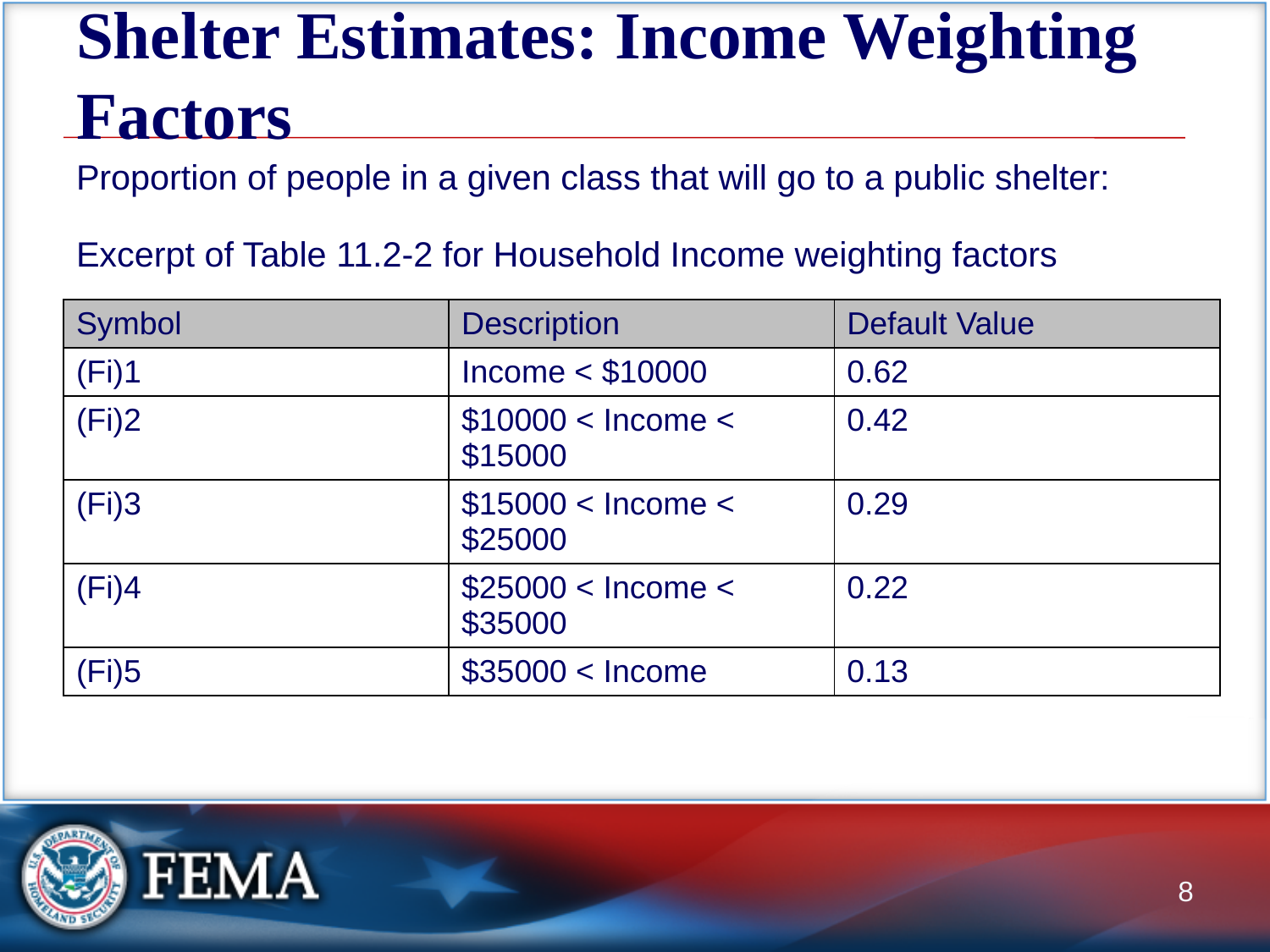

# Shelter Estimates: Income Weighting Factors
Proportion of people in a given class that will go to a public shelter:
Excerpt of Table 11.2-2 for Household Income weighting factors
| Symbol | Description | Default Value |
| --- | --- | --- |
| (Fi)1 | Income < $10000 | 0.62 |
| (Fi)2 | $10000 < Income < $15000 | 0.42 |
| (Fi)3 | $15000 < Income < $25000 | 0.29 |
| (Fi)4 | $25000 < Income < $35000 | 0.22 |
| (Fi)5 | $35000 < Income | 0.13 |
8